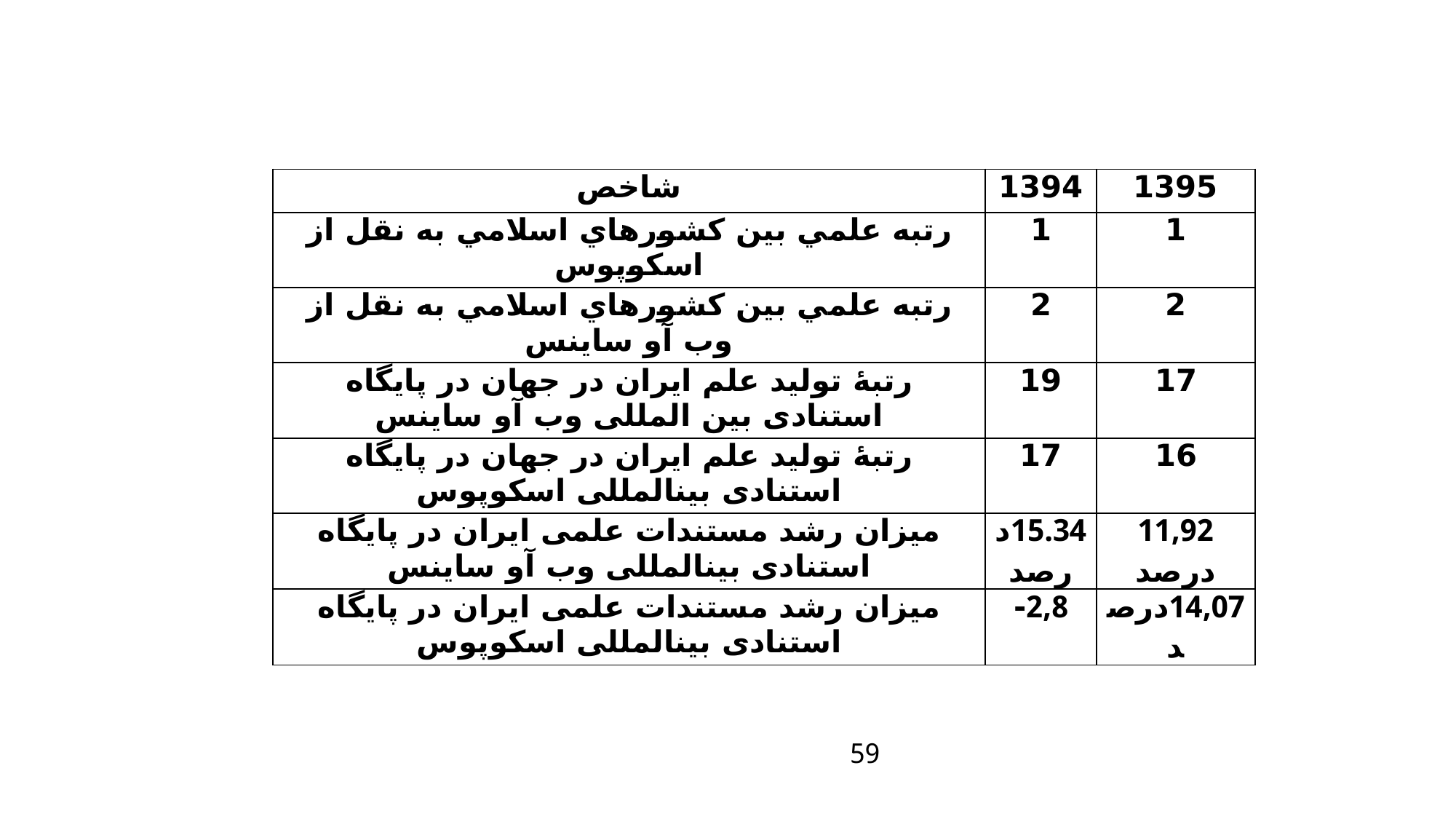

#
| شاخص | 1394 | 1395 |
| --- | --- | --- |
| رتبه علمي بين كشورهاي اسلامي به نقل از اسکوپوس | 1 | 1 |
| رتبه علمي بين كشورهاي اسلامي به نقل از وب آو ساینس | 2 | 2 |
| رتبۀ تولید علم ایران در جهان در پایگاه استنادی بین المللی وب آو ساینس | 19 | 17 |
| رتبۀ تولید علم ایران در جهان در پایگاه استنادی بین‏المللی اسکوپوس | 17 | 16 |
| میزان رشد مستندات علمی ایران در پایگاه استنادی بین‏المللی وب آو ساینس | 15.34درصد | 11,92 درصد |
| میزان رشد مستندات علمی ایران در پایگاه استنادی بین‏المللی اسکوپوس | 2,8- | 14,07درصد |
59